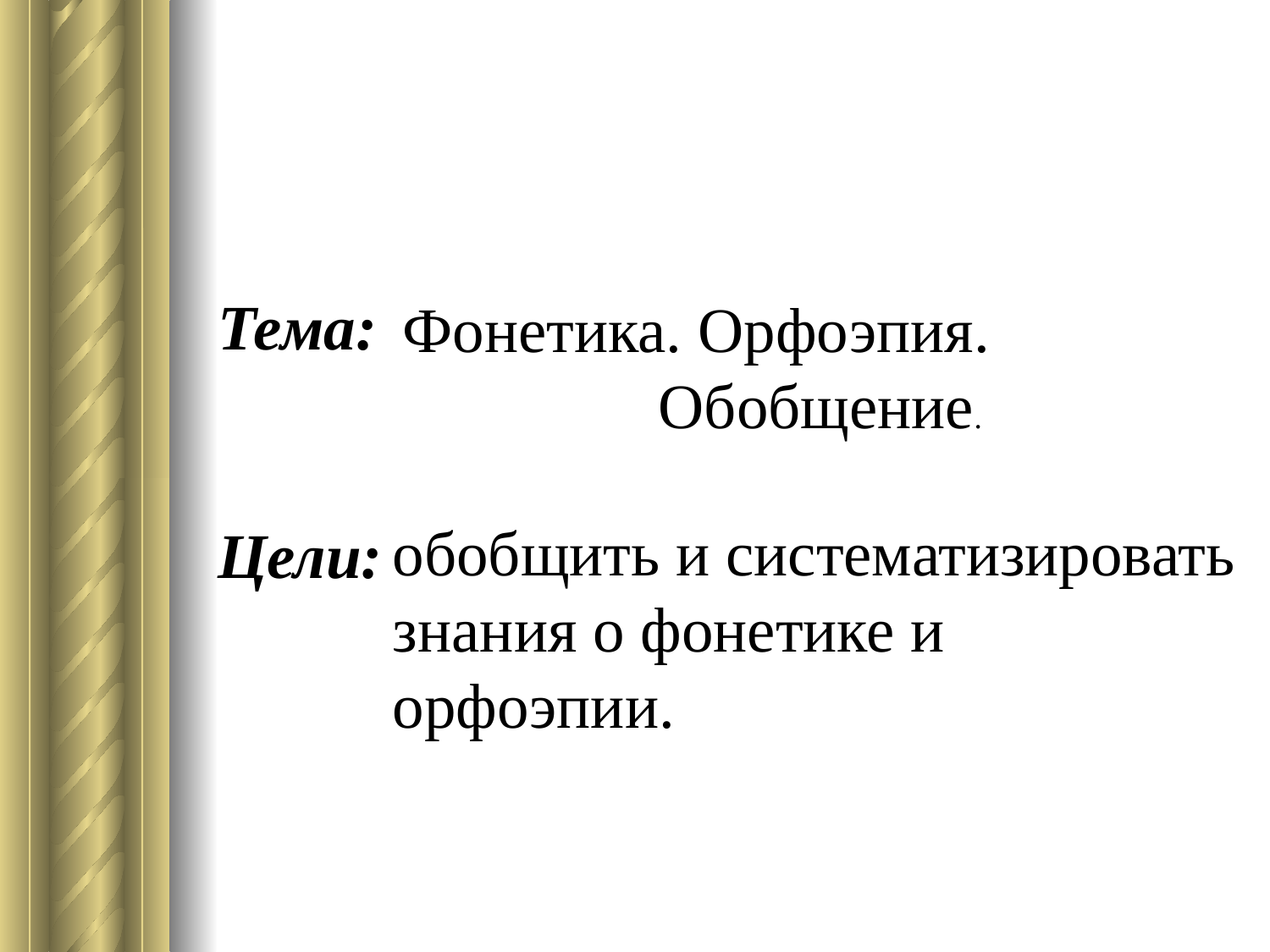

# Тема: Цели:
Фонетика. Орфоэпия. Обобщение.
обобщить и систематизировать знания о фонетике и орфоэпии.